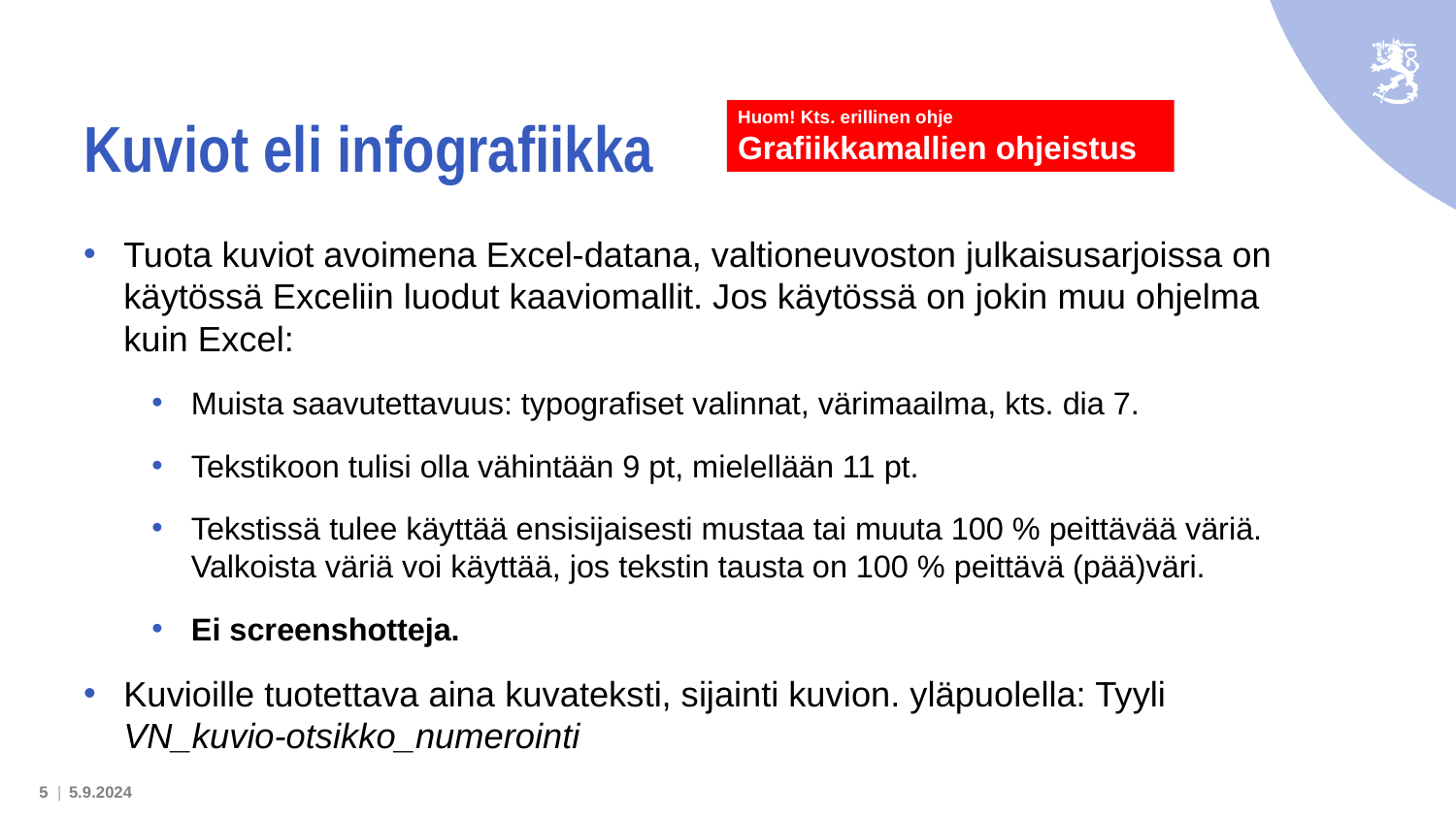

# Kuviot eli infografiikka
Huom! Kts. erillinen ohje
Grafiikkamallien ohjeistus
Tuota kuviot avoimena Excel-datana, valtioneuvoston julkaisusarjoissa on käytössä Exceliin luodut kaaviomallit. Jos käytössä on jokin muu ohjelma kuin Excel:
Muista saavutettavuus: typografiset valinnat, värimaailma, kts. dia 7.
Tekstikoon tulisi olla vähintään 9 pt, mielellään 11 pt.
Tekstissä tulee käyttää ensisijaisesti mustaa tai muuta 100 % peittävää väriä. Valkoista väriä voi käyttää, jos tekstin tausta on 100 % peittävä (pää)väri.
Ei screenshotteja.
Kuvioille tuotettava aina kuvateksti, sijainti kuvion. yläpuolella: Tyyli VN_kuvio-otsikko_numerointi
5  |
5.9.2024